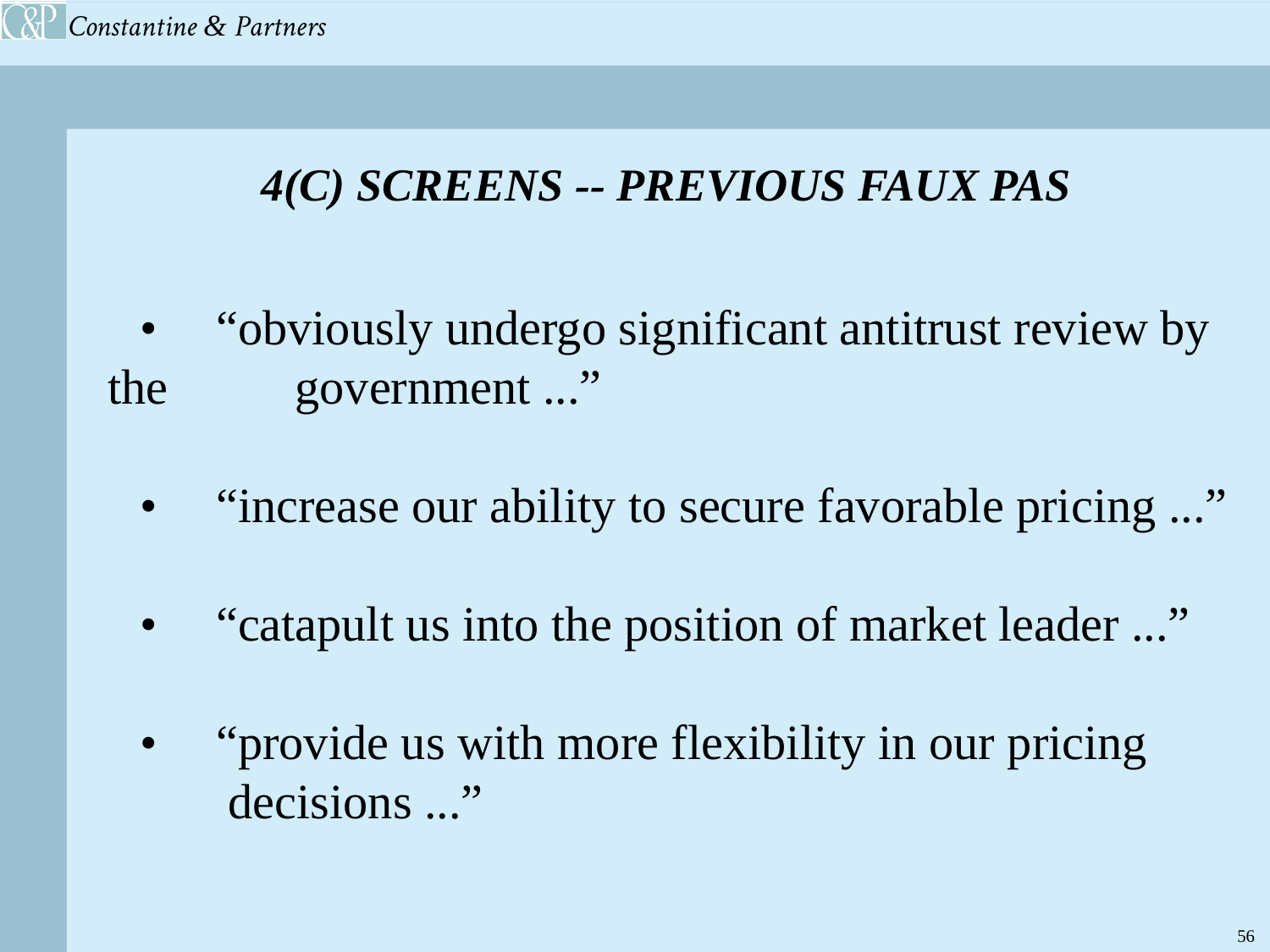

4(C) SCREENS -- PREVIOUS FAUX PAS
	•	 “obviously undergo significant antitrust review by the 		   government ...”

	•	 “increase our ability to secure favorable pricing ...”

	•	 “catapult us into the position of market leader ...”

	•	 “provide us with more flexibility in our pricing 			  decisions ...”